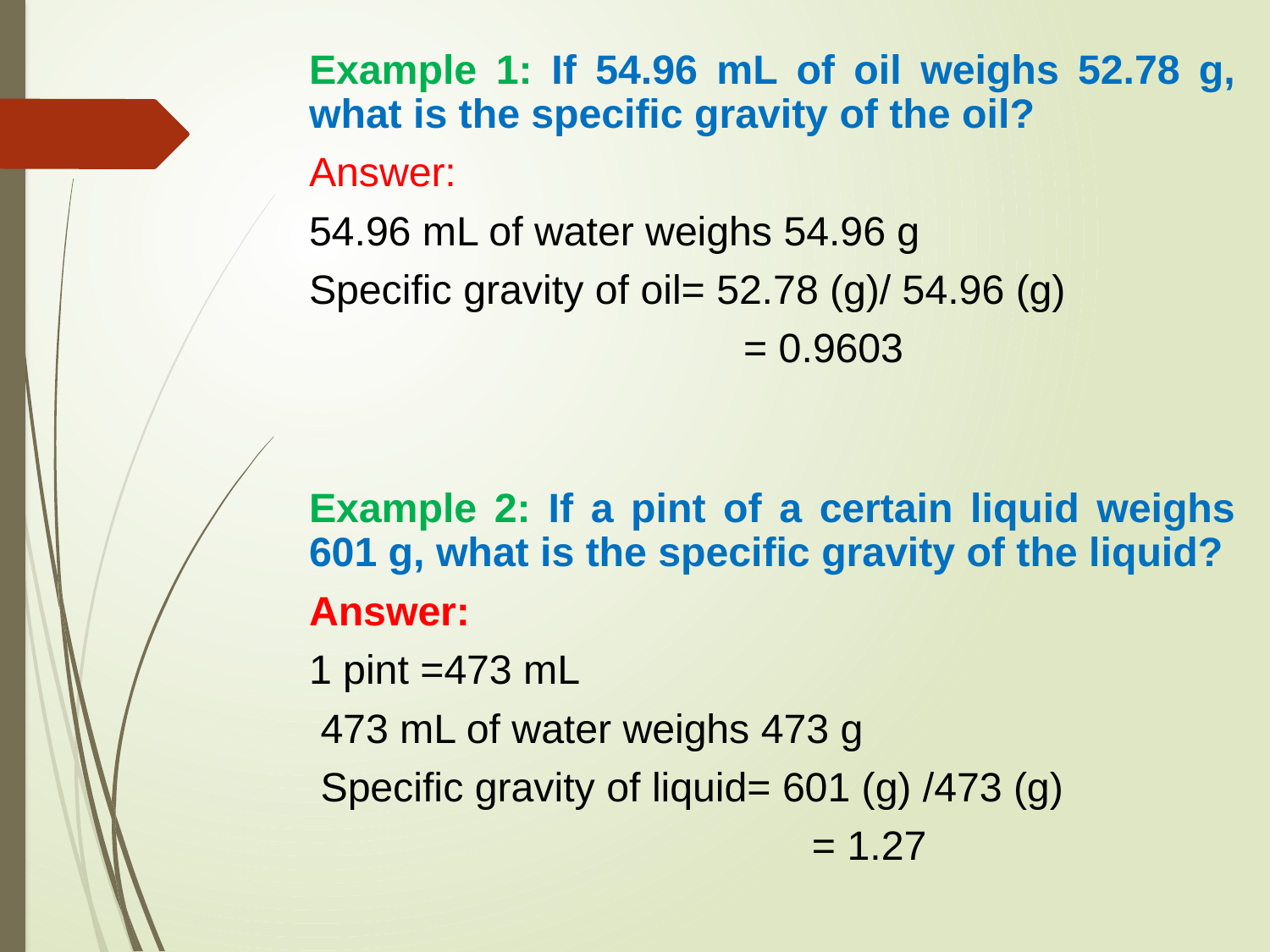

Example 1: If 54.96 mL of oil weighs 52.78 g, what is the specific gravity of the oil?
Answer:
54.96 mL of water weighs 54.96 g
Specific gravity of oil= 52.78 (g)/ 54.96 (g)
                                      = 0.9603

Example 2: If a pint of a certain liquid weighs 601 g, what is the specific gravity of the liquid?
Answer:
1 pint =473 mL
 473 mL of water weighs 473 g
 Specific gravity of liquid= 601 (g) /473 (g)
                                            = 1.27